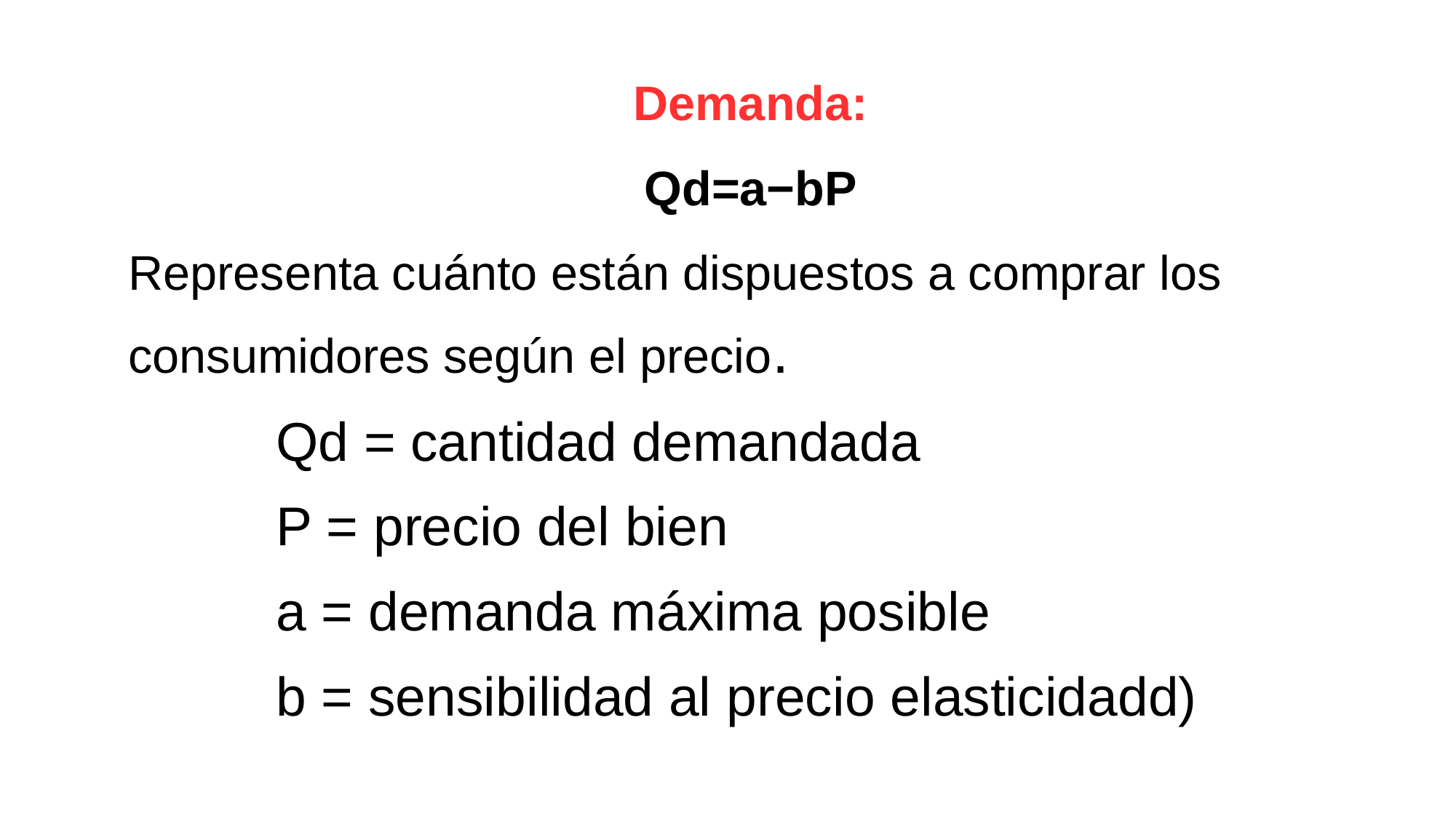

Demanda:
Qd=a−bP
Representa cuánto están dispuestos a comprar los consumidores según el precio.

Qd​ = cantidad demandada
P = precio del bien
a = demanda máxima posible
b = sensibilidad al precio elasticidadd)